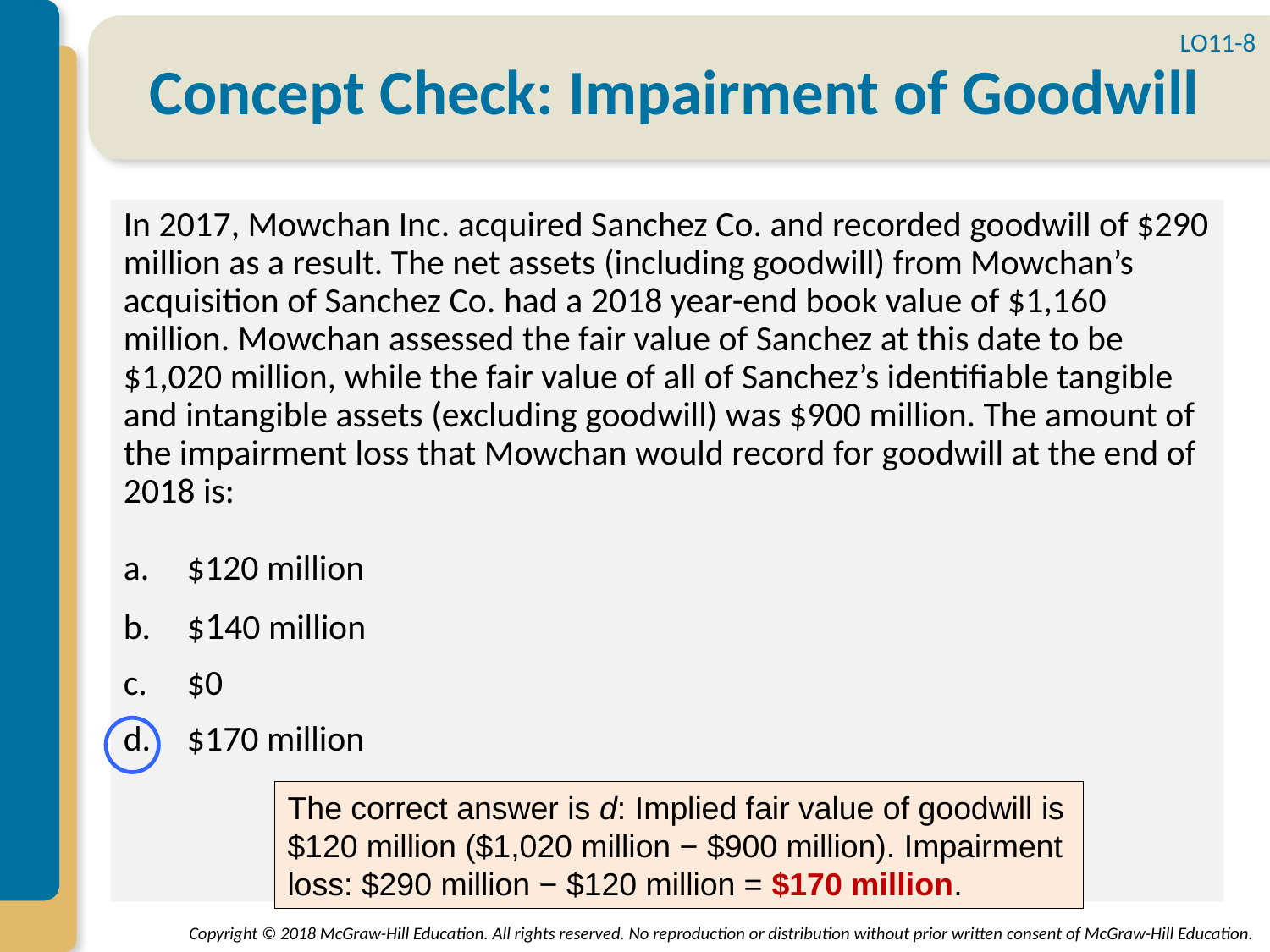

LO11-8
# Concept Check: Impairment of Goodwill
In 2017, Mowchan Inc. acquired Sanchez Co. and recorded goodwill of $290 million as a result. The net assets (including goodwill) from Mowchan’s acquisition of Sanchez Co. had a 2018 year-end book value of $1,160 million. Mowchan assessed the fair value of Sanchez at this date to be $1,020 million, while the fair value of all of Sanchez’s identifiable tangible and intangible assets (excluding goodwill) was $900 million. The amount of the impairment loss that Mowchan would record for goodwill at the end of 2018 is:
$120 million
$140 million
$0
$170 million

The correct answer is d: Implied fair value of goodwill is $120 million ($1,020 million − $900 million). Impairment loss: $290 million − $120 million = $170 million.